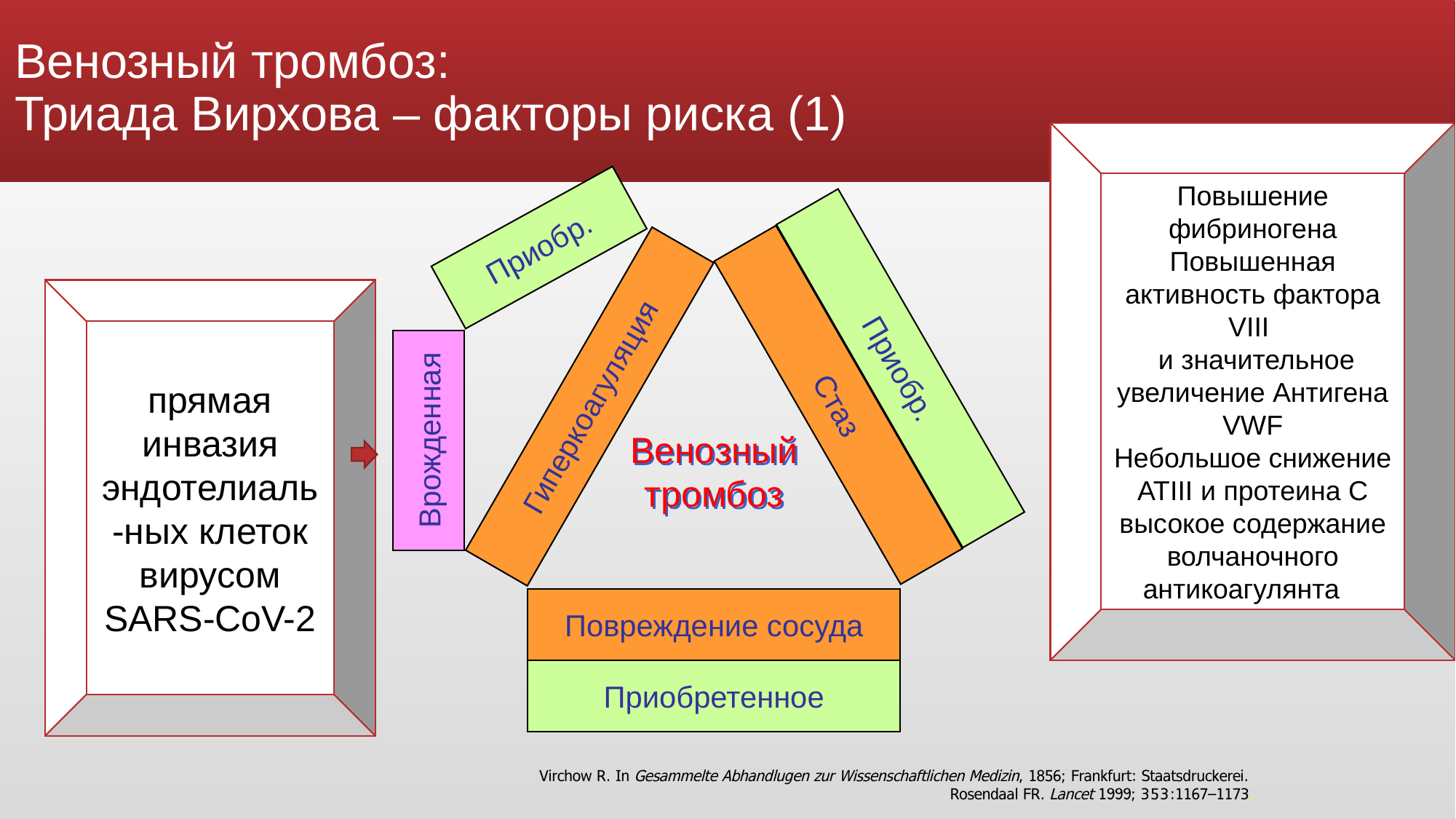

# Венозный тромбоз: Триада Вирхова – факторы риска (1)
Повышение фибриногена
Повышенная активность фактора VIII
 и значительное увеличение Антигена VWF
Небольшое снижение АТIII и протеина С
высокое содержание волчаночного антикоагулянта

Приобр.
прямая инвазия эндотелиаль-ных клеток вирусом SARS-CoV-2

Приобр.

Стаз

Гиперкоагуляция

Врожденная
Венозный
тромбоз

Повреждение сосуда

Приобретенное
Virchow R. In Gesammelte Abhandlugen zur Wissenschaftlichen Medizin, 1856; Frankfurt: Staatsdruckerei.
Rosendaal FR. Lancet 1999; 353:1167–1173.